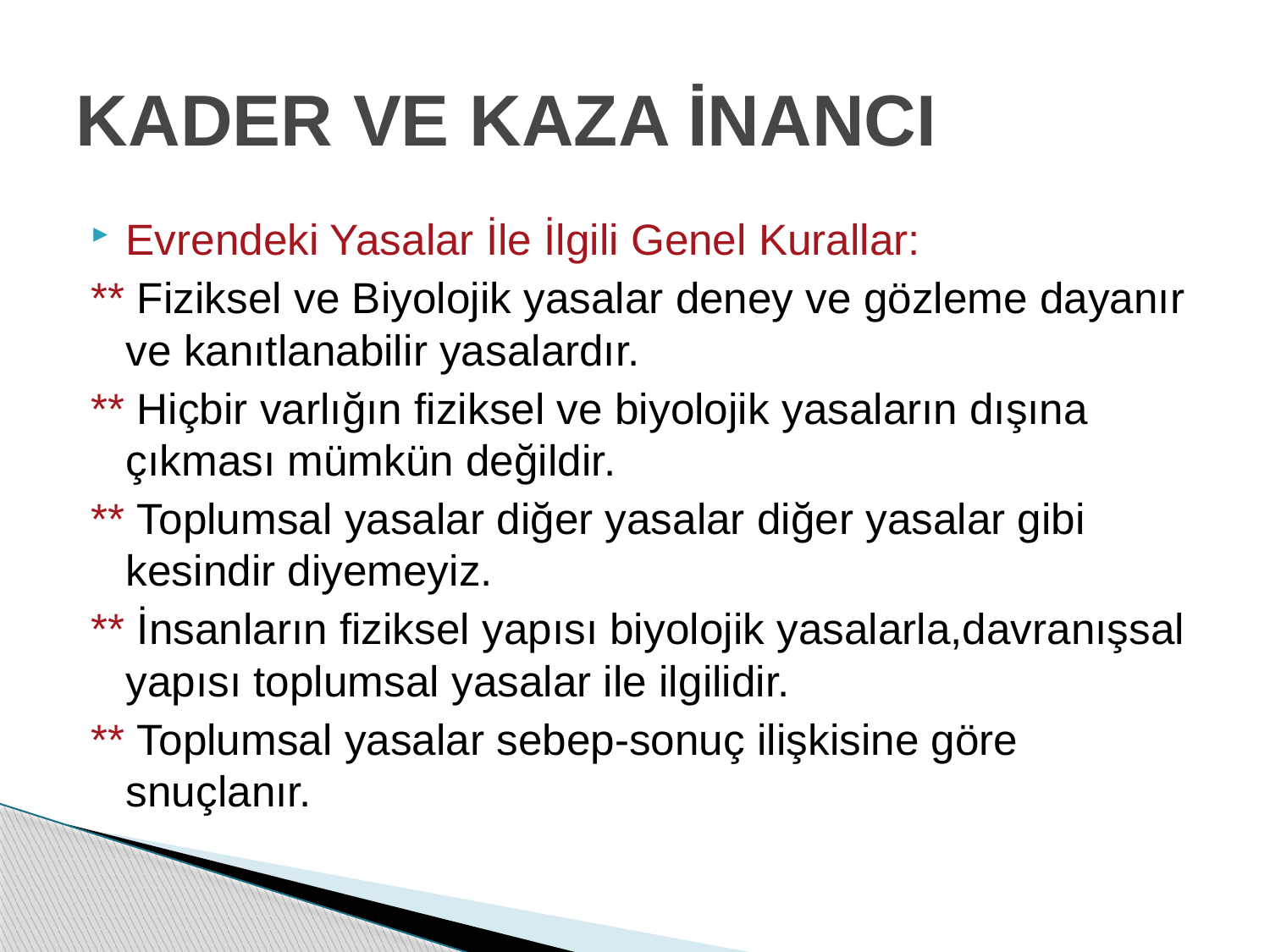

# KADER VE KAZA İNANCI
Evrendeki Yasalar İle İlgili Genel Kurallar:
** Fiziksel ve Biyolojik yasalar deney ve gözleme dayanır ve kanıtlanabilir yasalardır.
** Hiçbir varlığın fiziksel ve biyolojik yasaların dışına çıkması mümkün değildir.
** Toplumsal yasalar diğer yasalar diğer yasalar gibi kesindir diyemeyiz.
** İnsanların fiziksel yapısı biyolojik yasalarla,davranışsal yapısı toplumsal yasalar ile ilgilidir.
** Toplumsal yasalar sebep-sonuç ilişkisine göre snuçlanır.